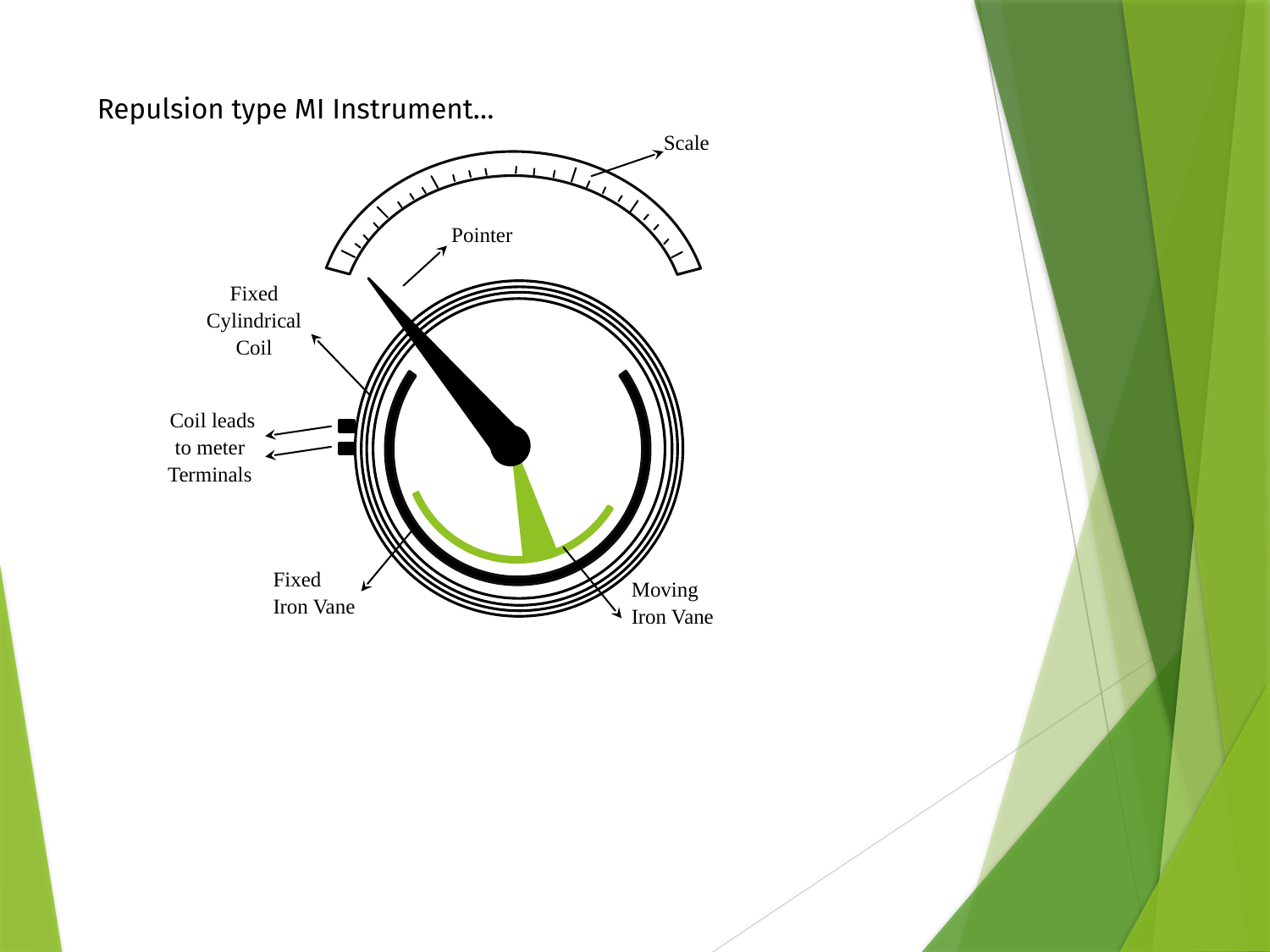

# Repulsion type MI Instrument…
Scale

Pointer

Fixed
Cylindrical
Coil

Coil leads
to meter
Terminals

Fixed
Iron Vane
Moving
Iron Vane